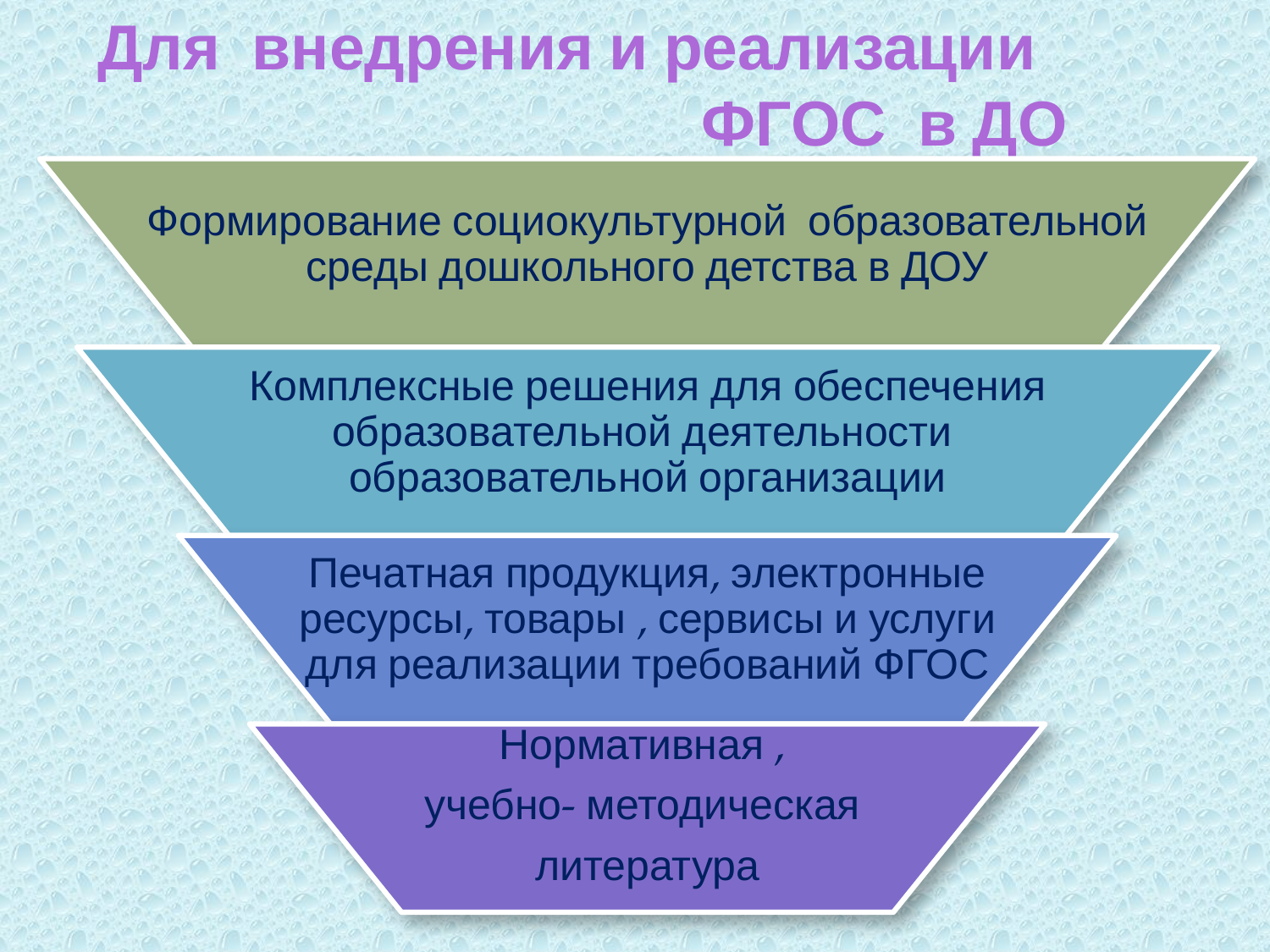

Для  внедрения и реализации                                          ФГОС  в ДО  необходимо:
Формирование социокультурной  образовательной среды дошкольного детства в ДОУ
Комплексные решения для обеспечения образовательной деятельности  образовательной организации
Печатная продукция, электронные ресурсы, товары , сервисы и услуги для реализации требований ФГОС
Нормативная ,
учебно- методическая
литература